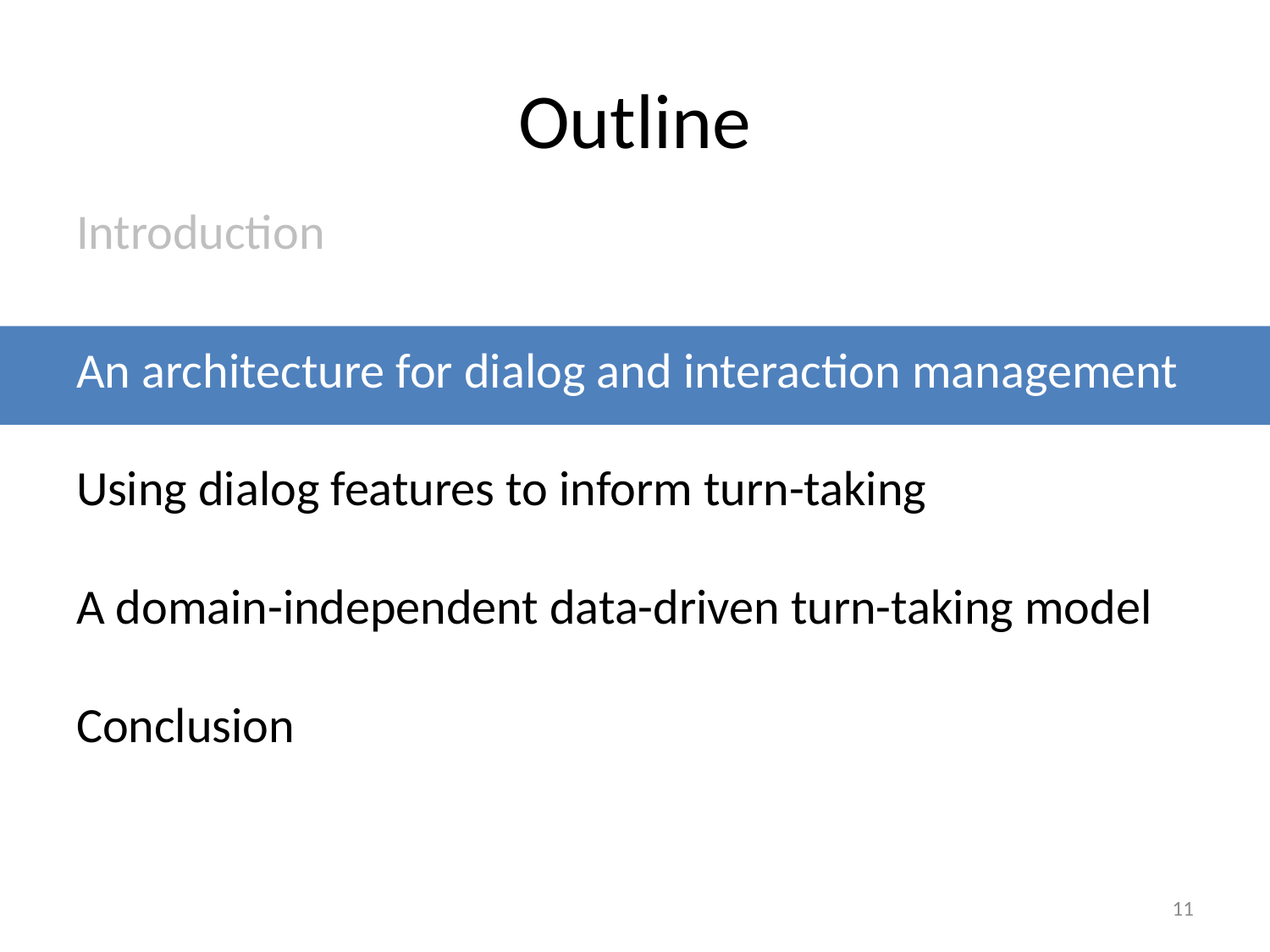

# Outline
Introduction

An architecture for dialog and interaction management

Using dialog features to inform turn-taking

A domain-independent data-driven turn-taking model

Conclusion

11